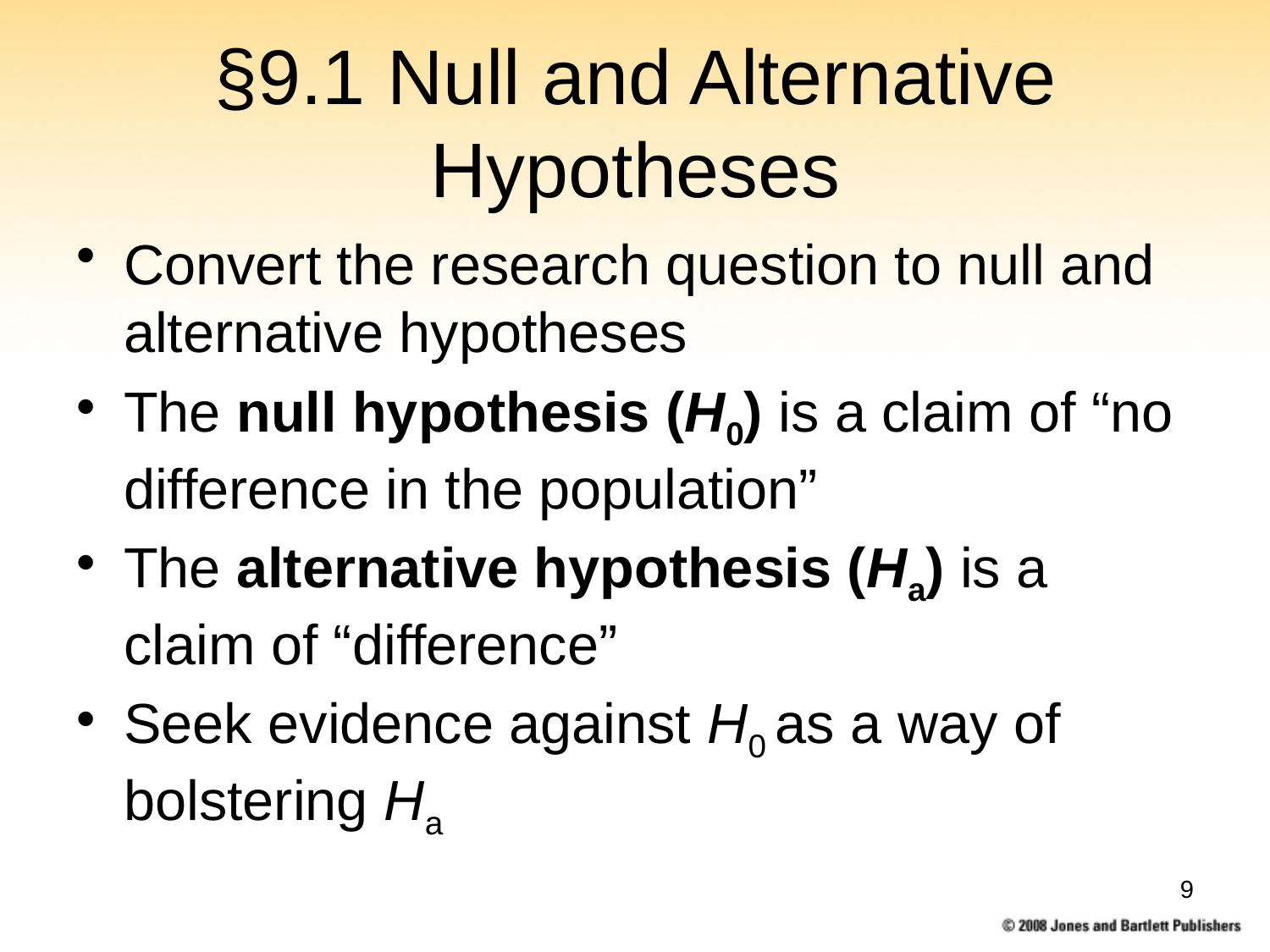

# §9.1 Null and Alternative Hypotheses
Convert the research question to null and alternative hypotheses
The null hypothesis (H0) is a claim of “no difference in the population”
The alternative hypothesis (Ha) is a claim of “difference”
Seek evidence against H0 as a way of bolstering Ha
9